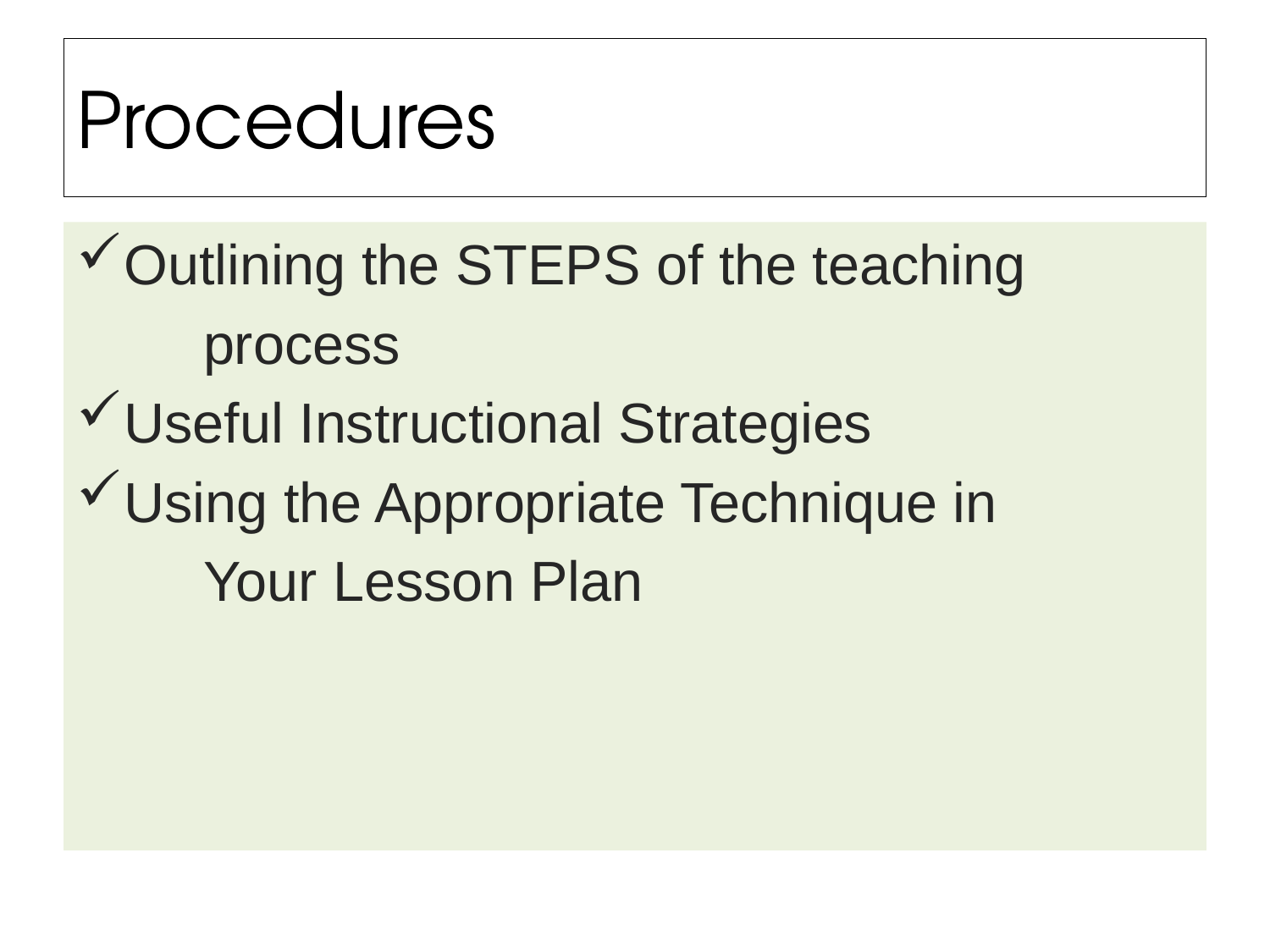

# Procedures
Outlining the STEPS of the teaching
	process
Useful Instructional Strategies
Using the Appropriate Technique in
	Your Lesson Plan